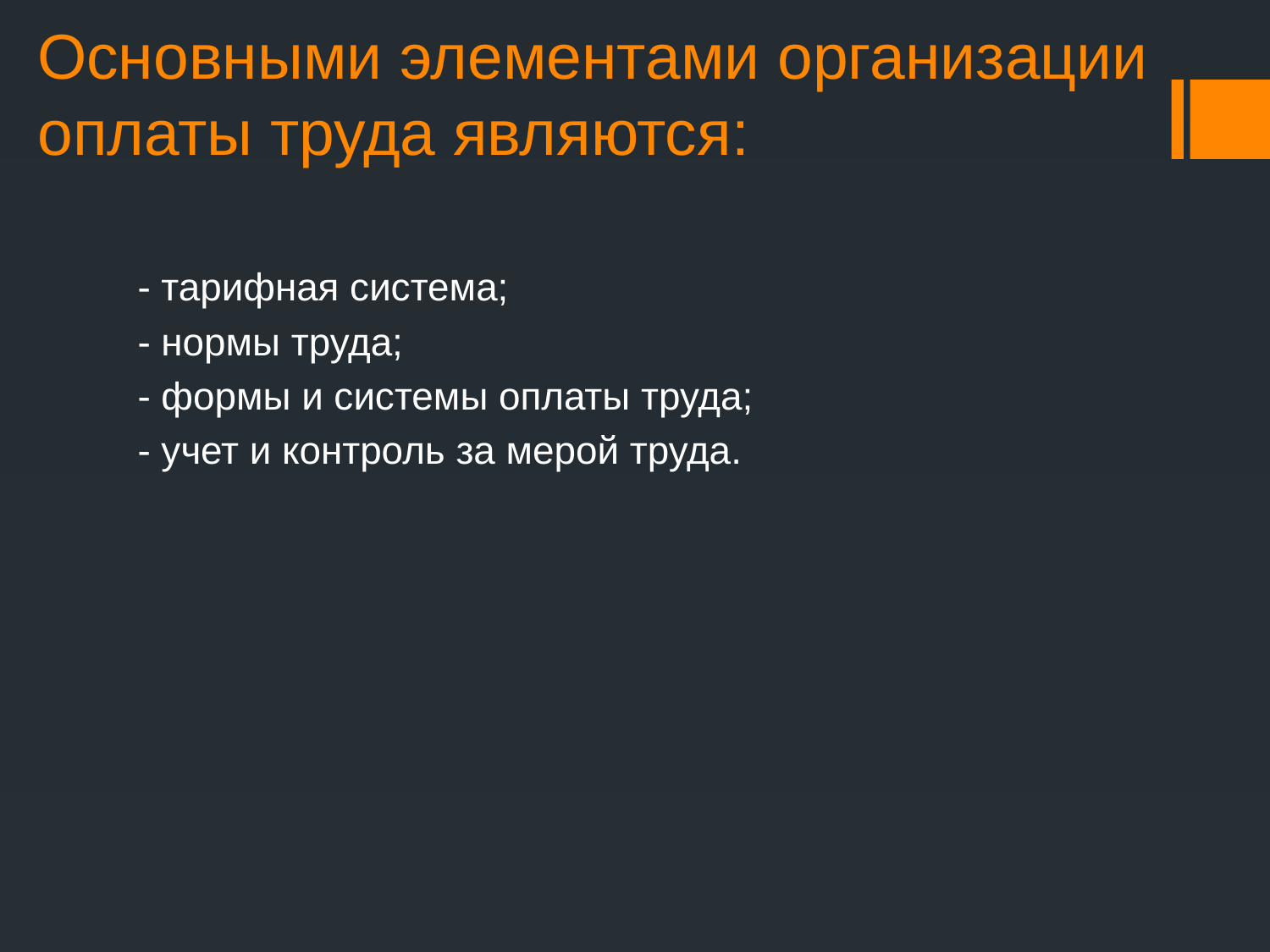

# Основными элементами организации оплаты труда являются:
- тарифная система;
- нормы труда;
- формы и системы оплаты труда;
- учет и контроль за мерой труда.